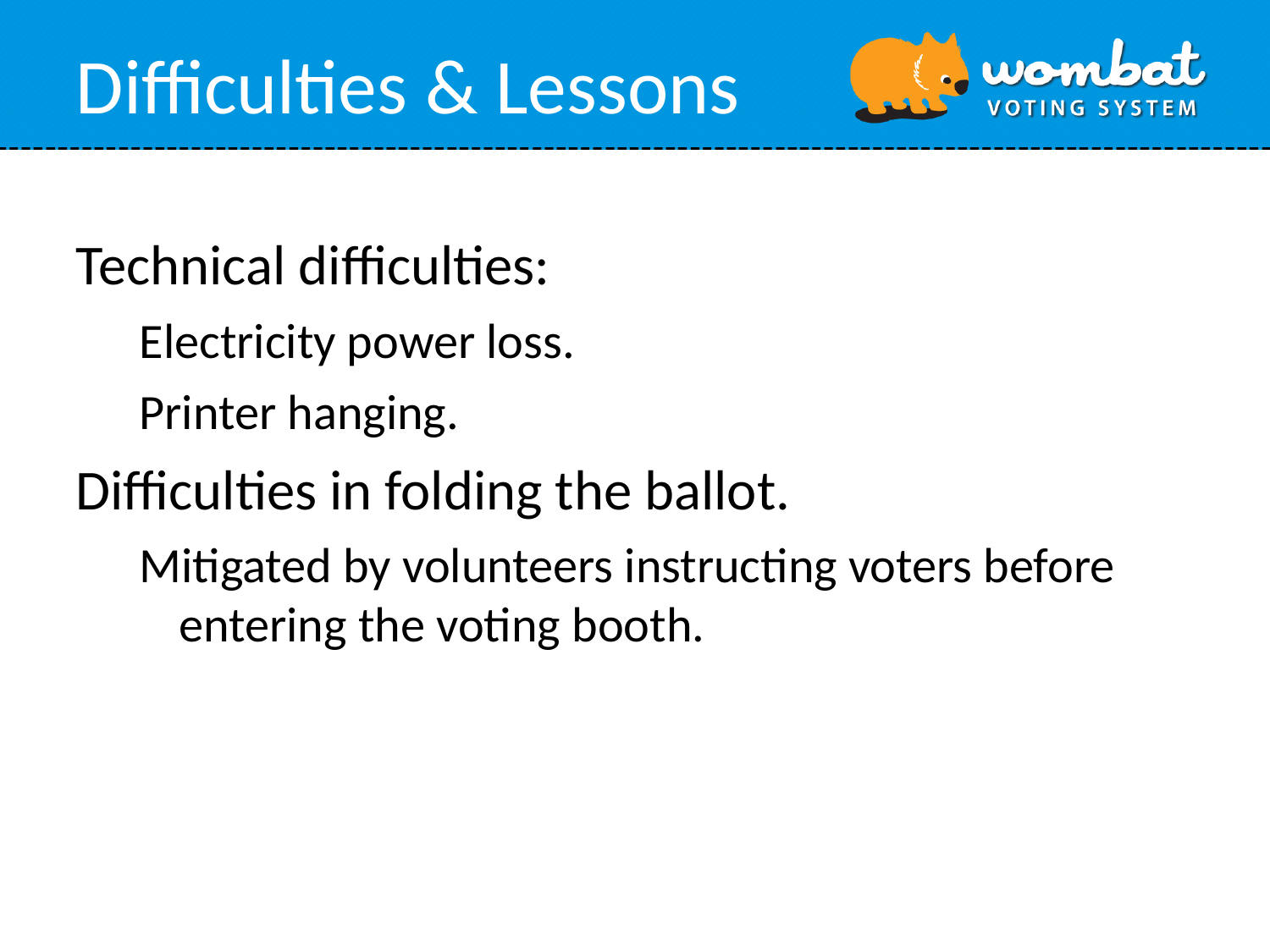

# Difficulties & Lessons
Technical difficulties:
Electricity power loss.
Printer hanging.
Difficulties in folding the ballot.
Mitigated by volunteers instructing voters before entering the voting booth.